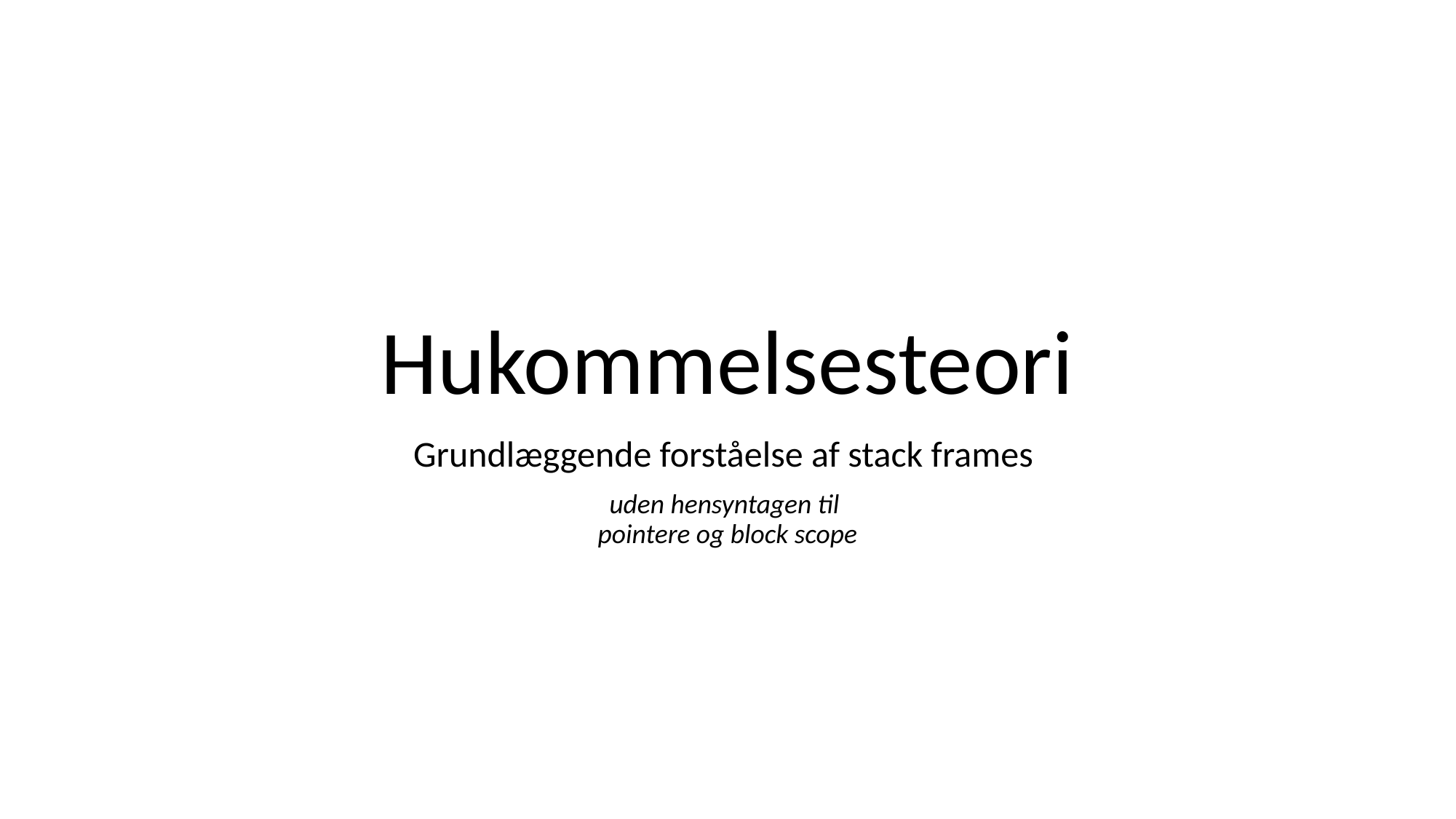

# Hukommelsesteori
Grundlæggende forståelse af stack frames
uden hensyntagen til
pointere og block scope